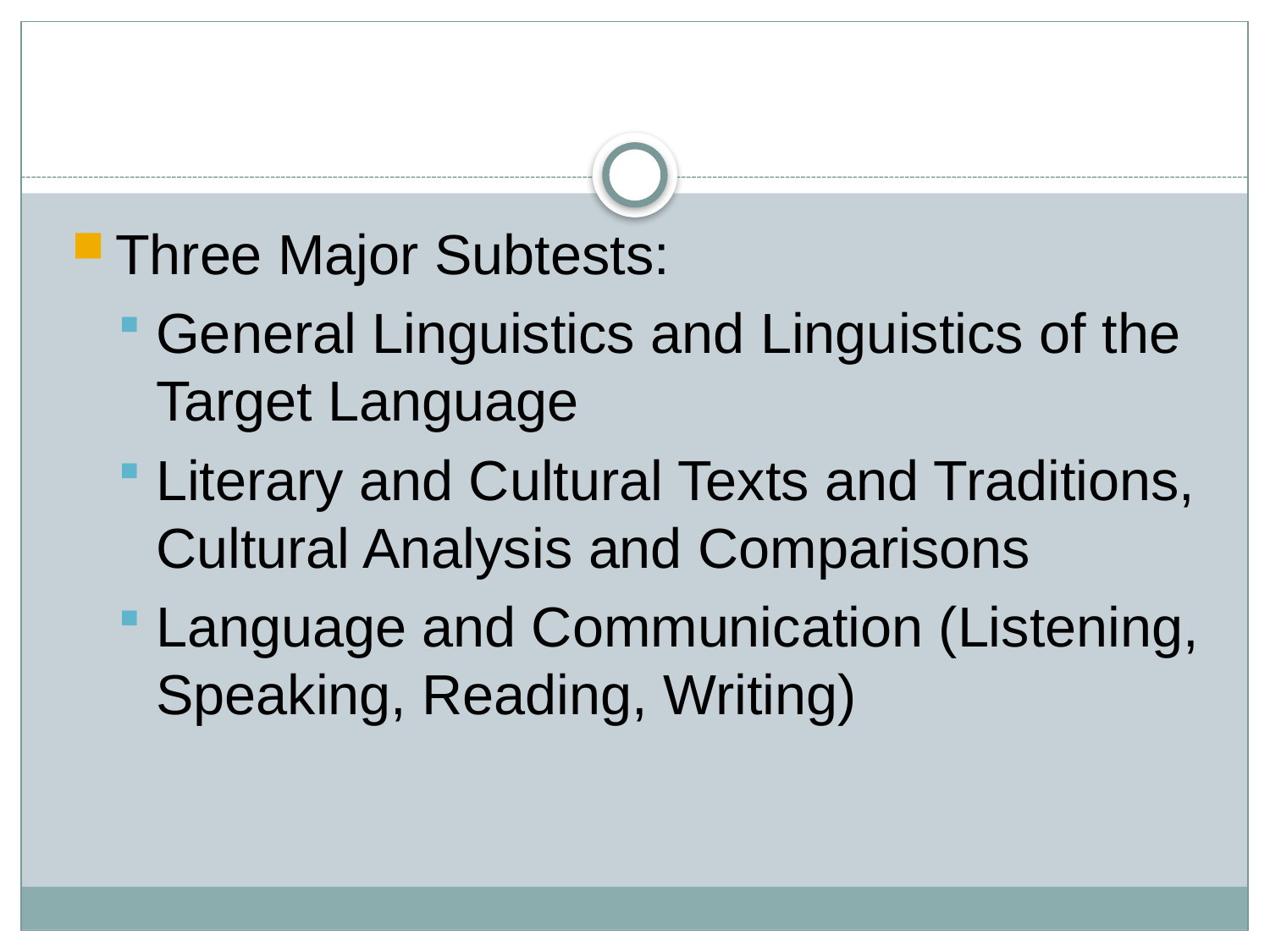

#
Three Major Subtests:
General Linguistics and Linguistics of the Target Language
Literary and Cultural Texts and Traditions, Cultural Analysis and Comparisons
Language and Communication (Listening, Speaking, Reading, Writing)